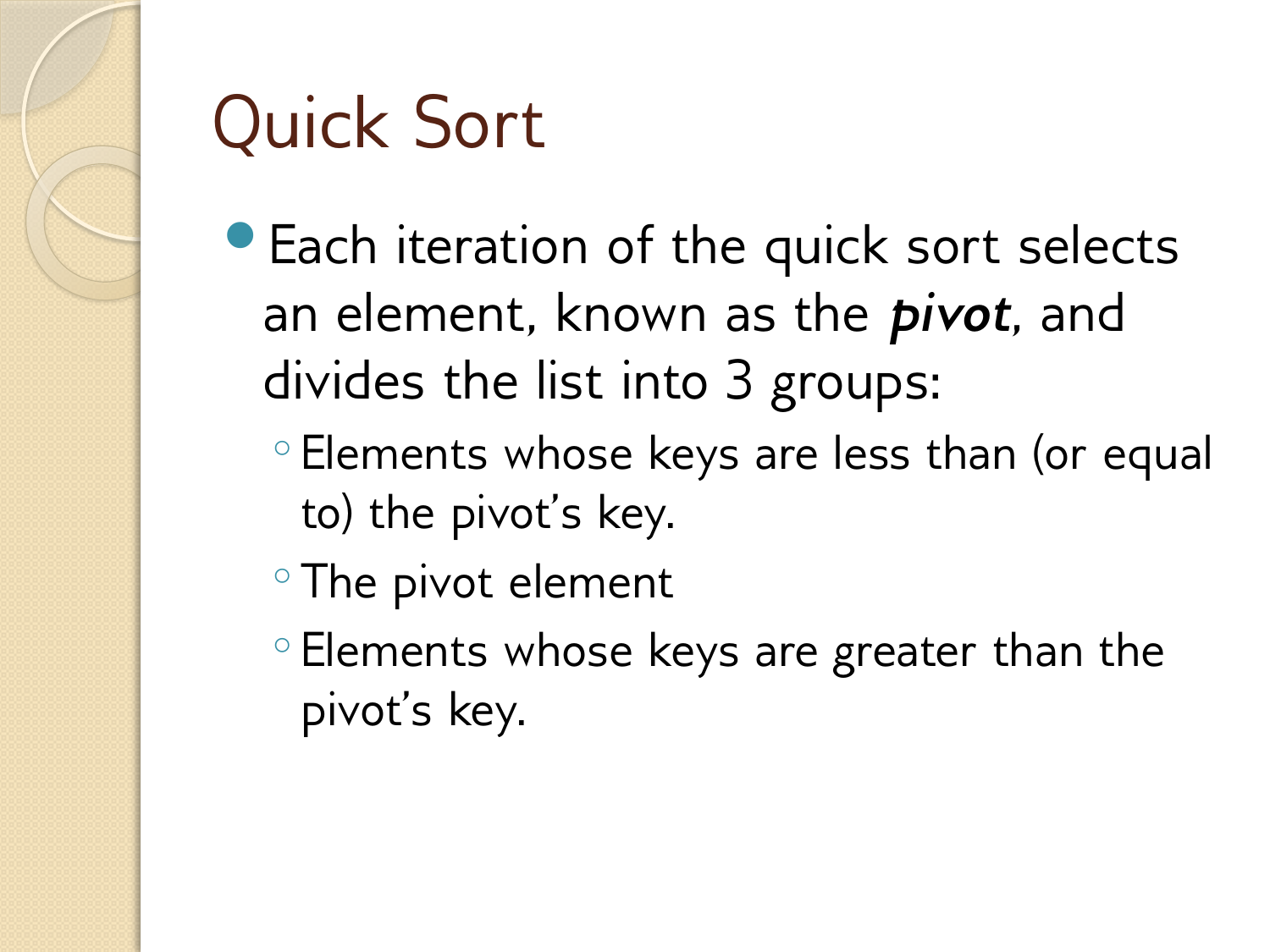

# Quick Sort
Each iteration of the quick sort selects an element, known as the pivot, and divides the list into 3 groups:
Elements whose keys are less than (or equal to) the pivot’s key.
The pivot element
Elements whose keys are greater than the pivot’s key.